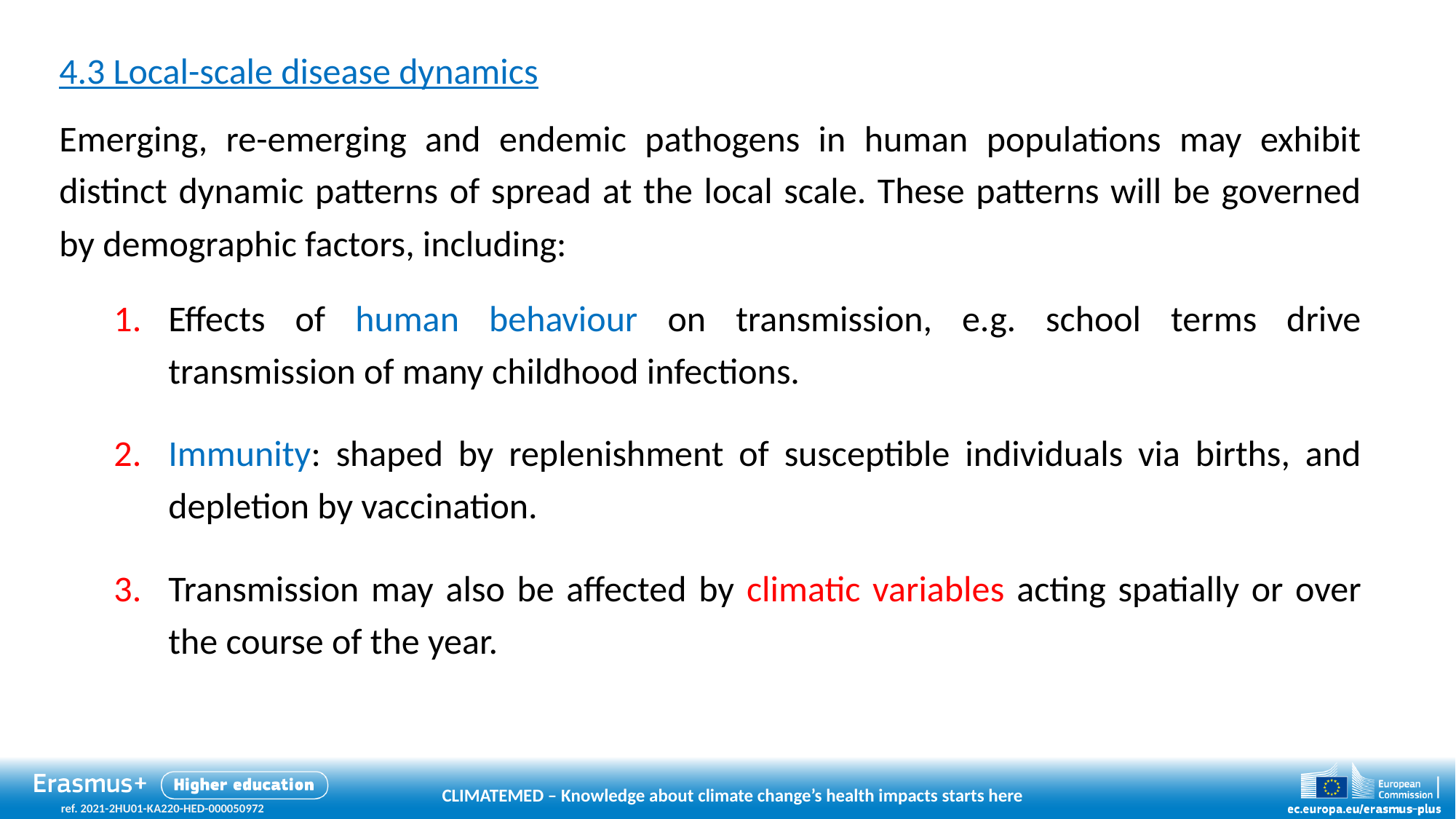

4.3 Local-scale disease dynamics
Emerging, re-emerging and endemic pathogens in human populations may exhibit distinct dynamic patterns of spread at the local scale. These patterns will be governed by demographic factors, including:
Effects of human behaviour on transmission, e.g. school terms drive transmission of many childhood infections.
Immunity: shaped by replenishment of susceptible individuals via births, and depletion by vaccination.
Transmission may also be affected by climatic variables acting spatially or over the course of the year.